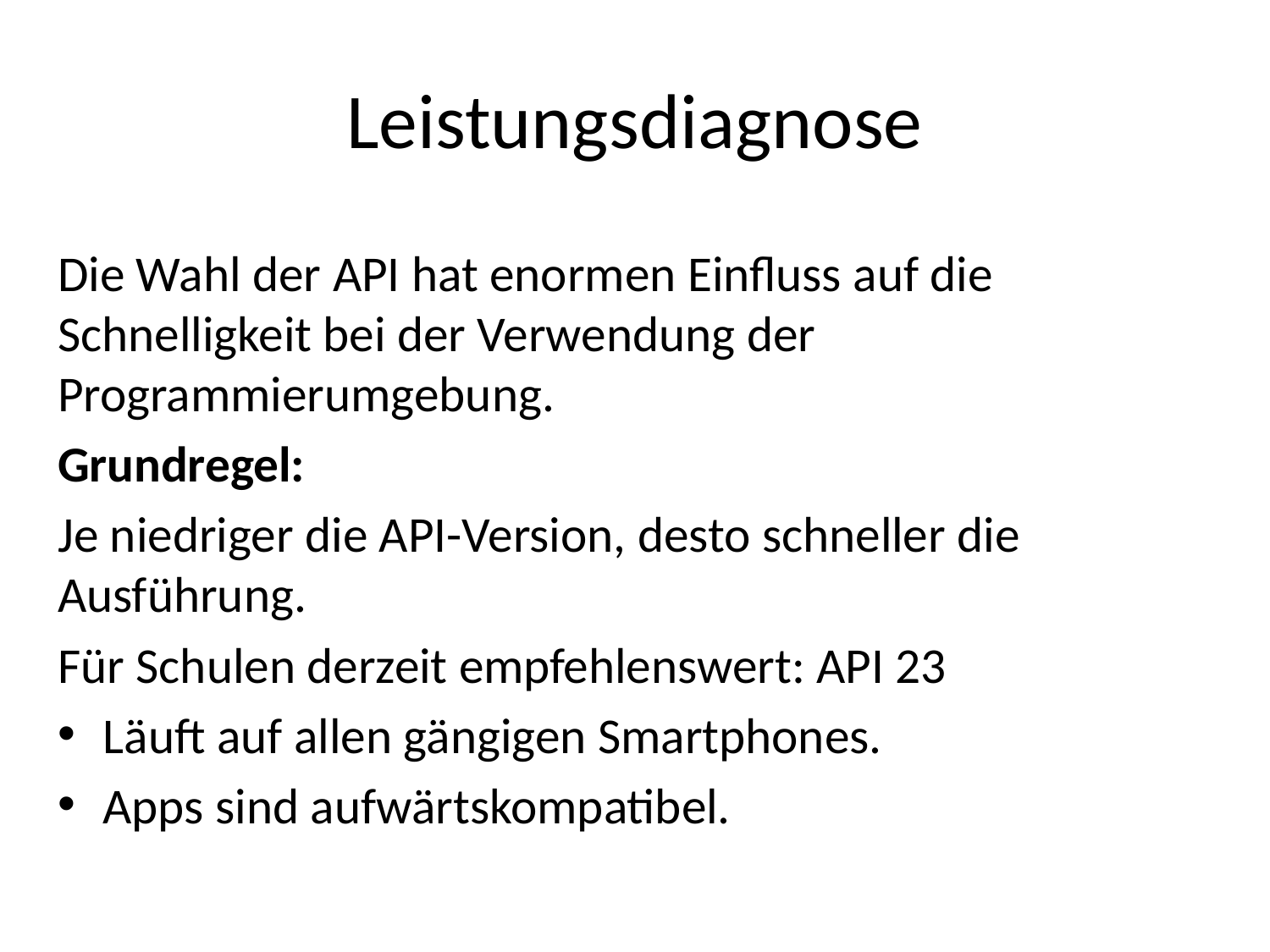

# Leistungsdiagnose
Die Wahl der API hat enormen Einfluss auf die Schnelligkeit bei der Verwendung der Programmierumgebung.
Grundregel:
Je niedriger die API-Version, desto schneller die Ausführung.
Für Schulen derzeit empfehlenswert: API 23
Läuft auf allen gängigen Smartphones.
Apps sind aufwärtskompatibel.